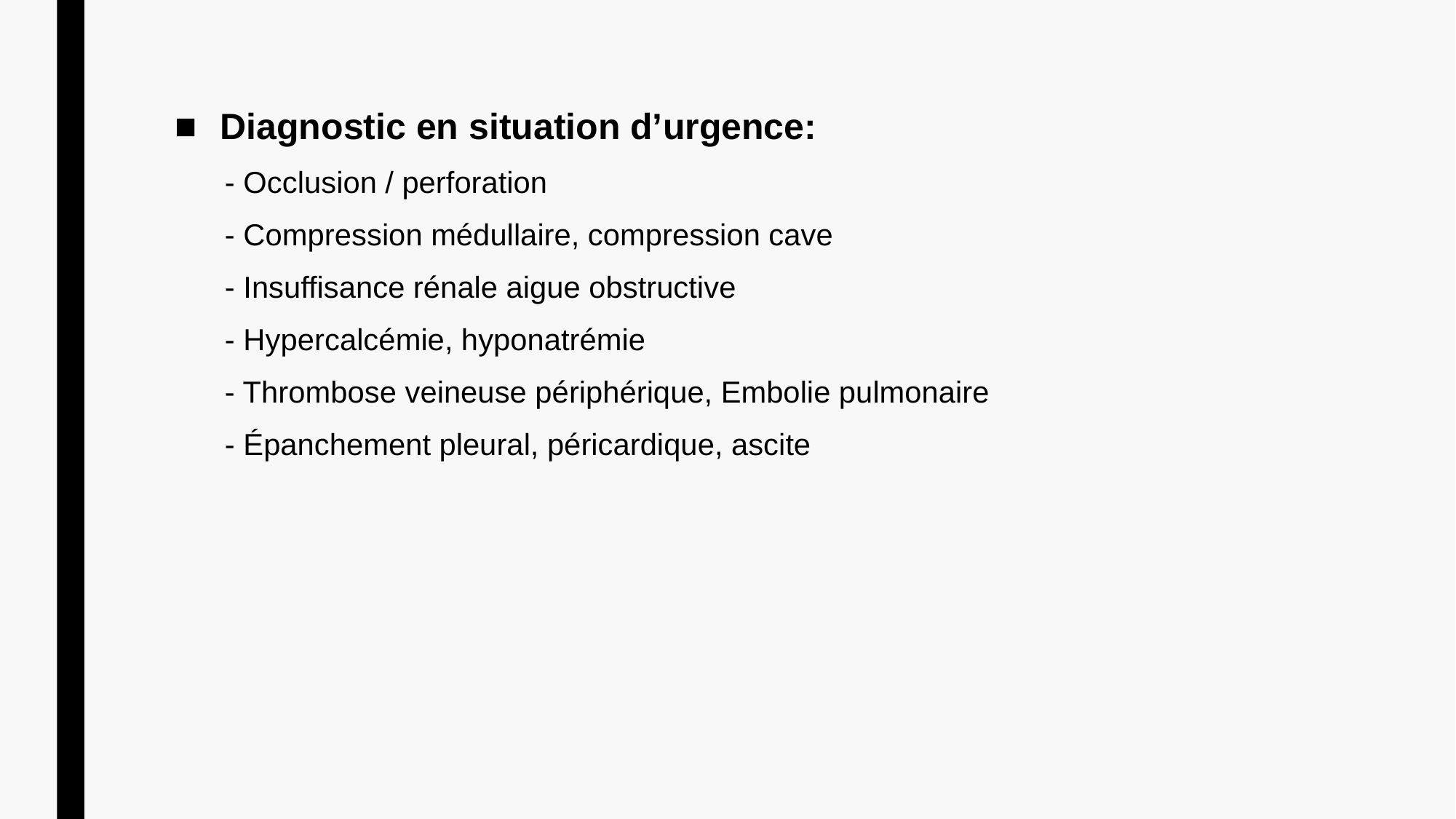

Diagnostic en situation d’urgence:
      - Occlusion / perforation
      - Compression médullaire, compression cave
      - Insuffisance rénale aigue obstructive
      - Hypercalcémie, hyponatrémie
      - Thrombose veineuse périphérique, Embolie pulmonaire
      - Épanchement pleural, péricardique, ascite